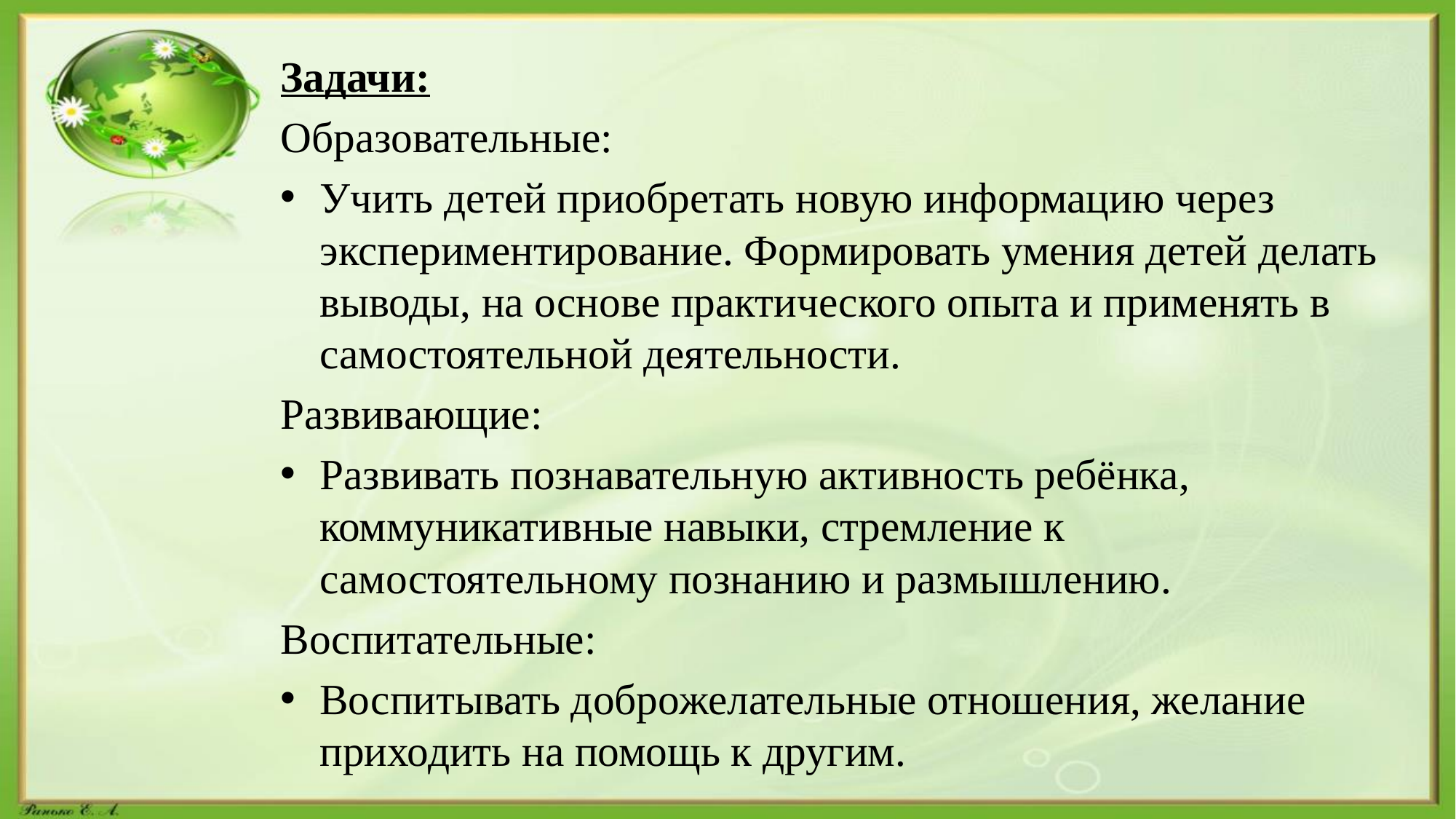

#
Задачи:
Образовательные:
Учить детей приобретать новую информацию через экспериментирование. Формировать умения детей делать выводы, на основе практического опыта и применять в самостоятельной деятельности.
Развивающие:
Развивать познавательную активность ребёнка, коммуникативные навыки, стремление к самостоятельному познанию и размышлению.
Воспитательные:
Воспитывать доброжелательные отношения, желание приходить на помощь к другим.